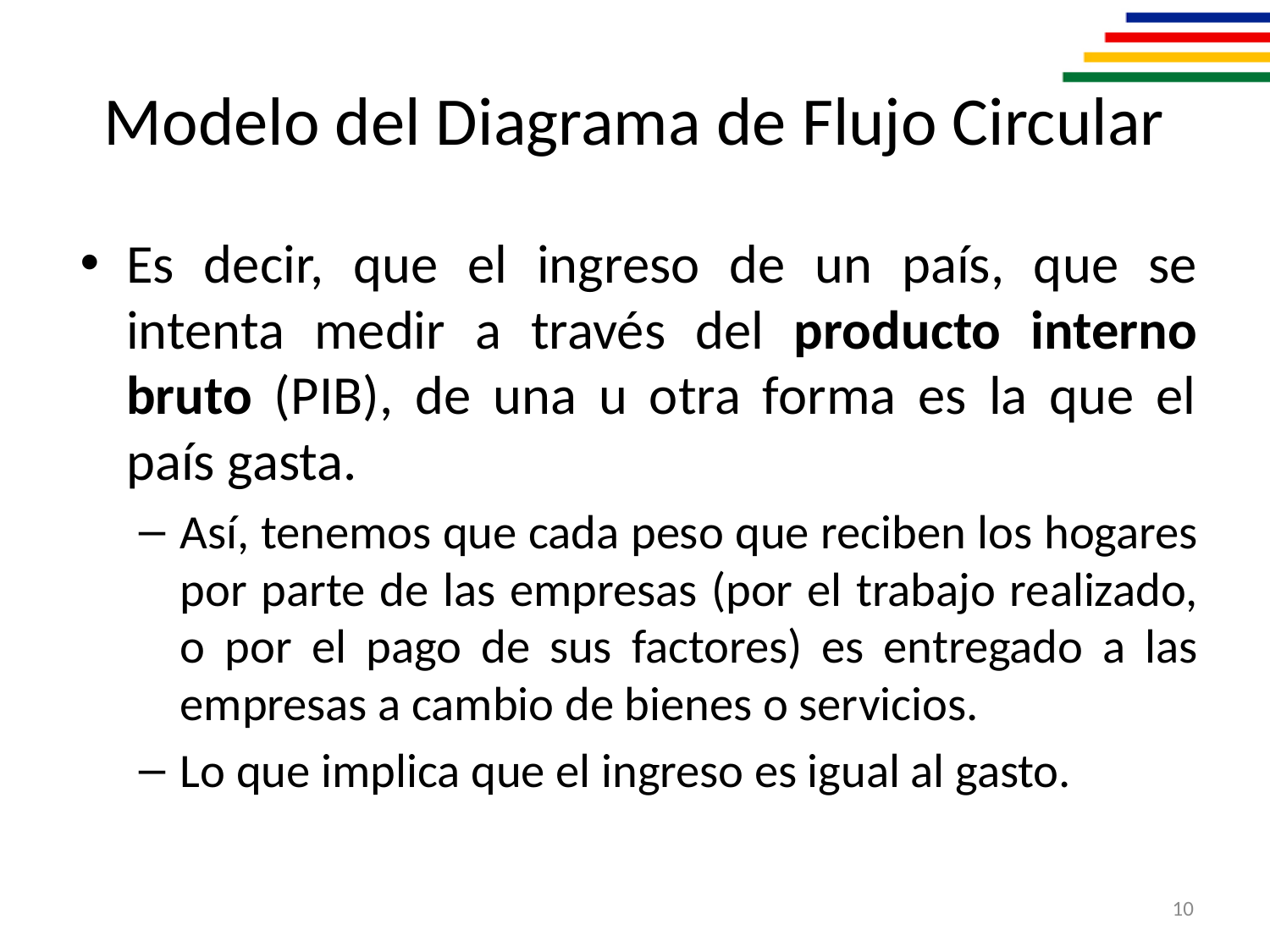

# Modelo del Diagrama de Flujo Circular
Es decir, que el ingreso de un país, que se intenta medir a través del producto interno bruto (PIB), de una u otra forma es la que el país gasta.
Así, tenemos que cada peso que reciben los hogares por parte de las empresas (por el trabajo realizado, o por el pago de sus factores) es entregado a las empresas a cambio de bienes o servicios.
Lo que implica que el ingreso es igual al gasto.
10